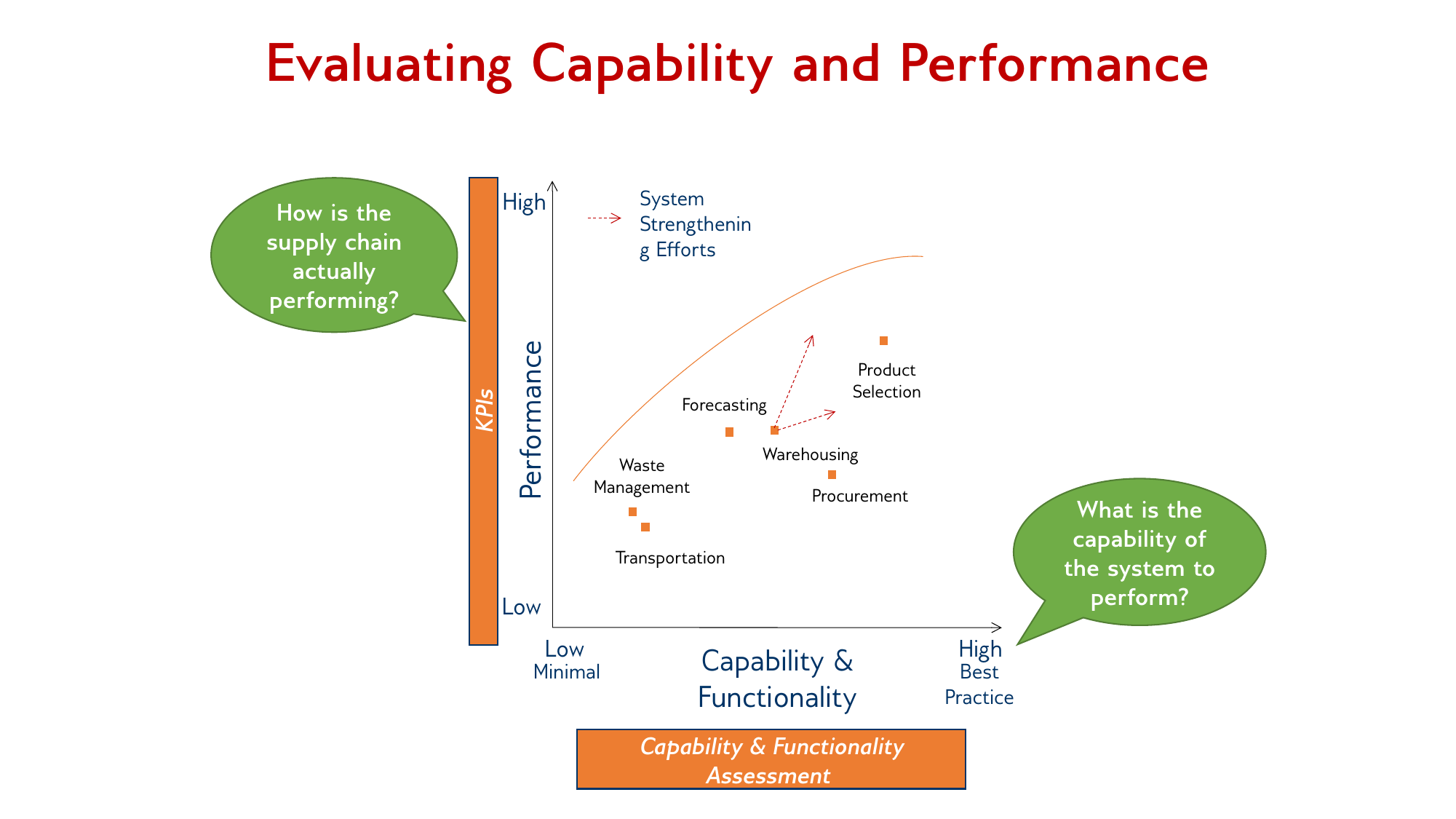

# Evaluating Capability and Performance
How is the supply chain actually performing?
System Strengthening Efforts
High
Performance

Product Selection
Forecasting
KPIs

Warehousing
Waste Management

What is the capability of the system to perform?
Procurement

Transportation
Low
High
Low
Capability & Functionality
Best Practice
Minimal
Capability & Functionality Assessment